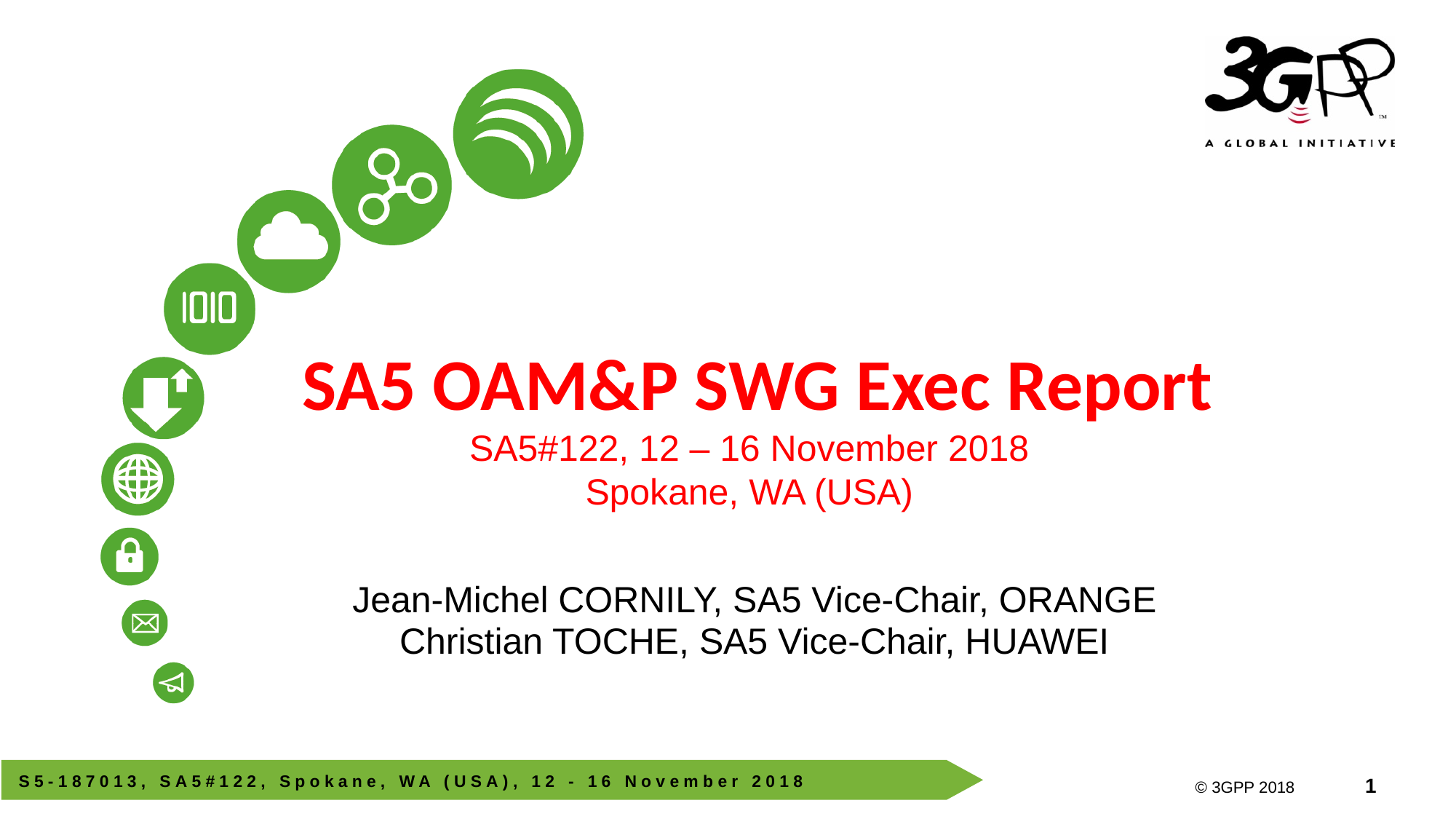

# SA5 OAM&P SWG Exec Report SA5#122, 12 – 16 November 2018 Spokane, WA (USA)
Jean-Michel CORNILY, SA5 Vice-Chair, ORANGE
Christian TOCHE, SA5 Vice-Chair, HUAWEI